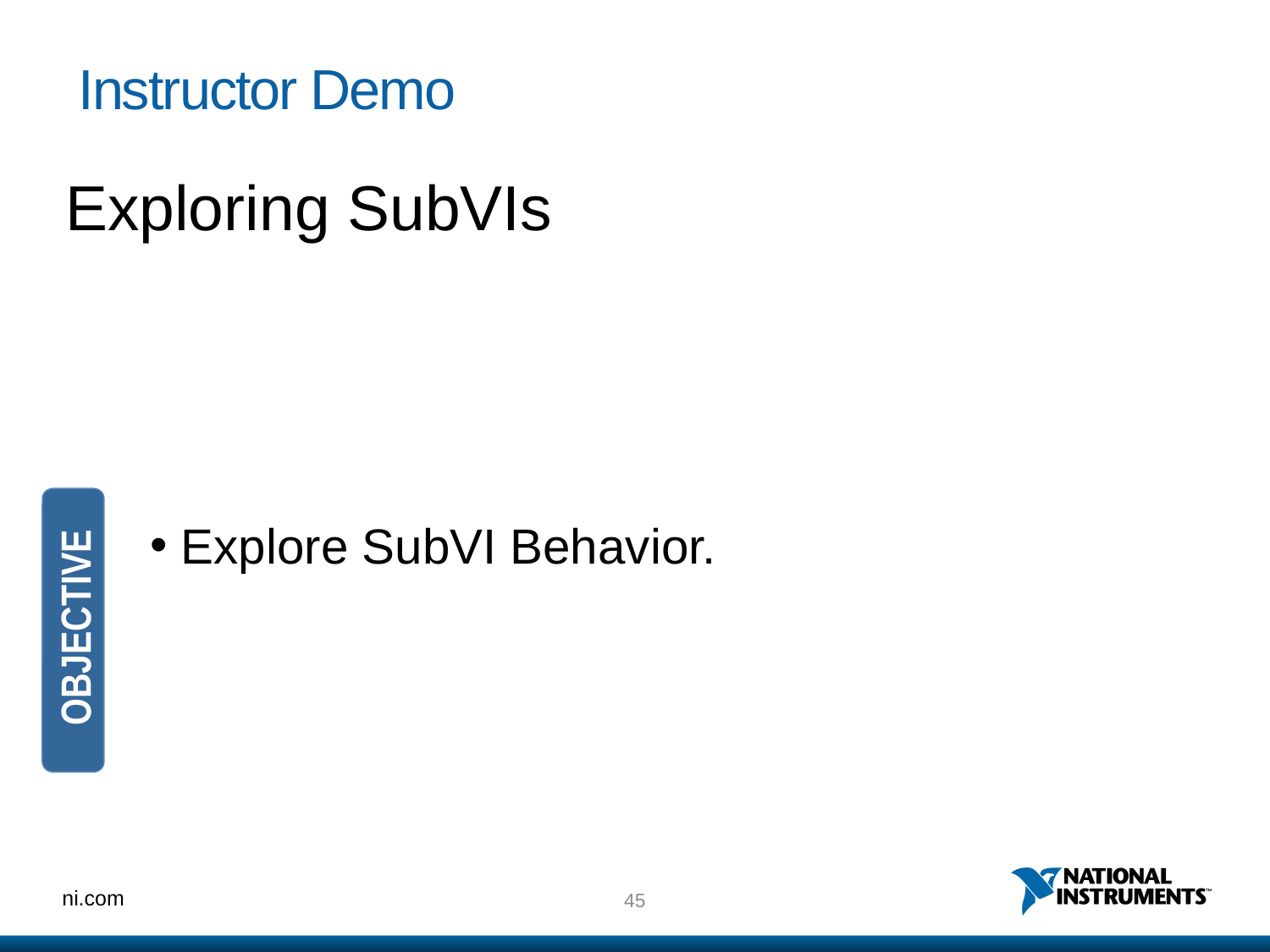

# Instructor Demo
Exploring SubVIs

 Explore SubVI Behavior.
OBJECTIVE